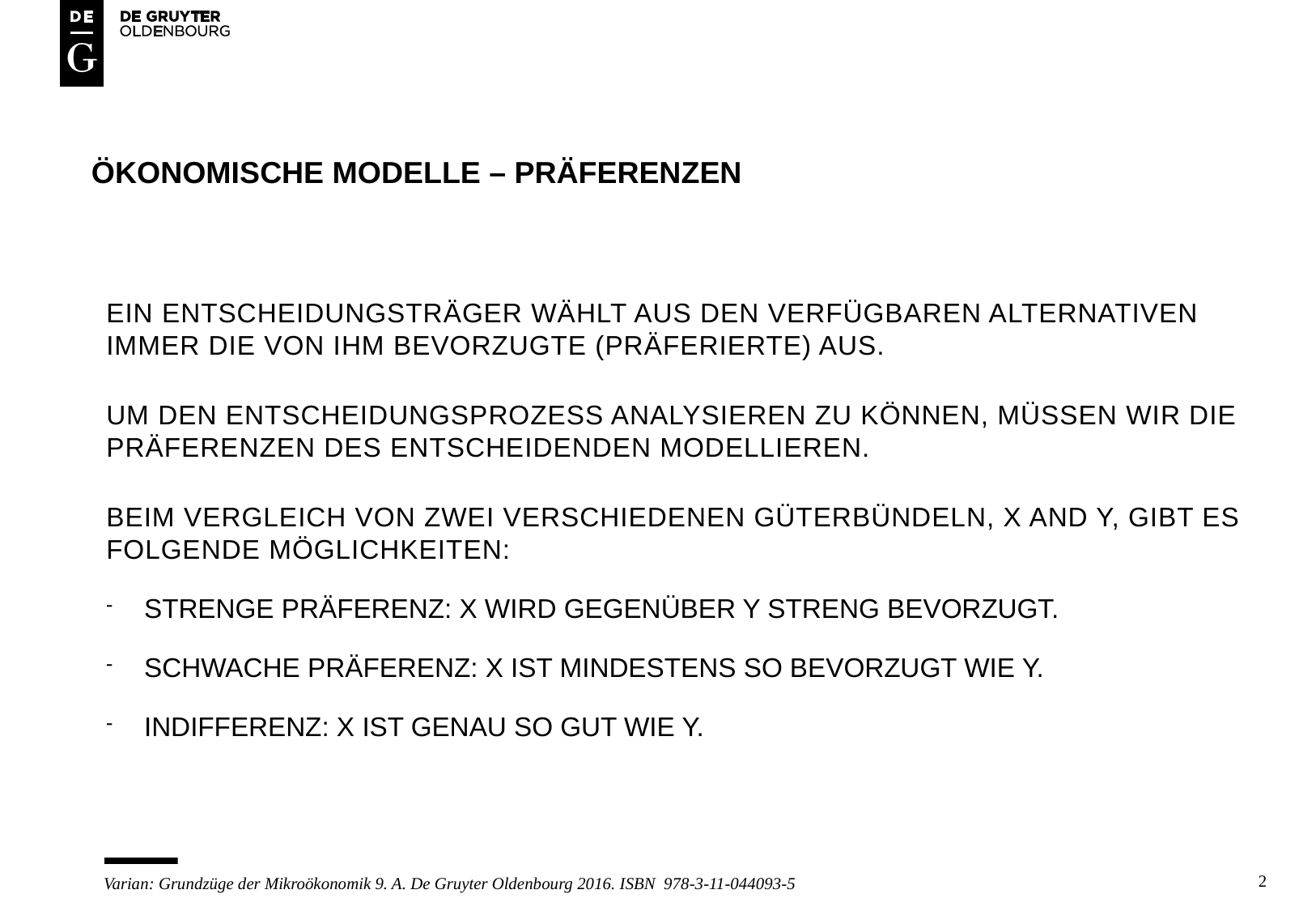

# Ökonomische Modelle – präferenzen
Ein Entscheidungsträger wählt aus den verfügbaren Alternativen immer die von ihm bevorzugte (präferierte) aus.
Um den Entscheidungsprozess analysieren zu können, müssen wir die Präferenzen des Entscheidenden modellieren.
Beim Vergleich von zwei verschiedenen Güterbündeln, x and y, gibt es folgende Möglichkeiten:
STRENGE PRÄFERENZ: X WIRD GEGENÜBER Y STRENG BEVORZUGT.
SCHWACHE PRÄFERENZ: X IST MINDESTENS SO BEVORZUGT WIE Y.
INDIFFERENZ: X IST GENAU SO GUT WIE Y.

2
Varian: Grundzüge der Mikroökonomik 9. A. De Gruyter Oldenbourg 2016. ISBN  978-3-11-044093-5